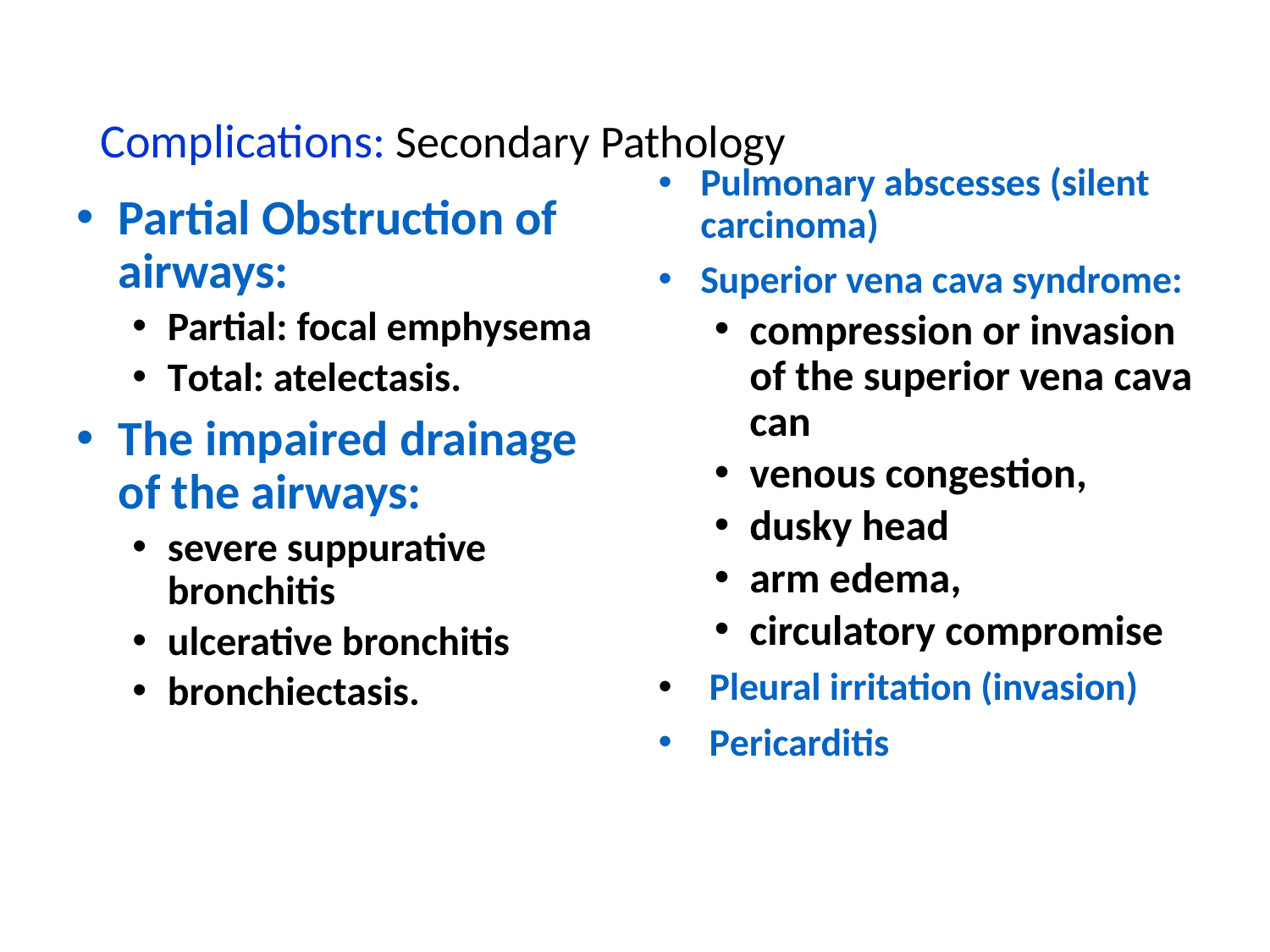

# Complications: Secondary Pathology
Pulmonary abscesses (silent carcinoma)
Superior vena cava syndrome:
compression or invasion of the superior vena cava can
venous congestion,
dusky head
arm edema,
circulatory compromise
 Pleural irritation (invasion)
 Pericarditis
Partial Obstruction of airways:
Partial: focal emphysema
Total: atelectasis.
The impaired drainage of the airways:
severe suppurative bronchitis
ulcerative bronchitis
bronchiectasis.